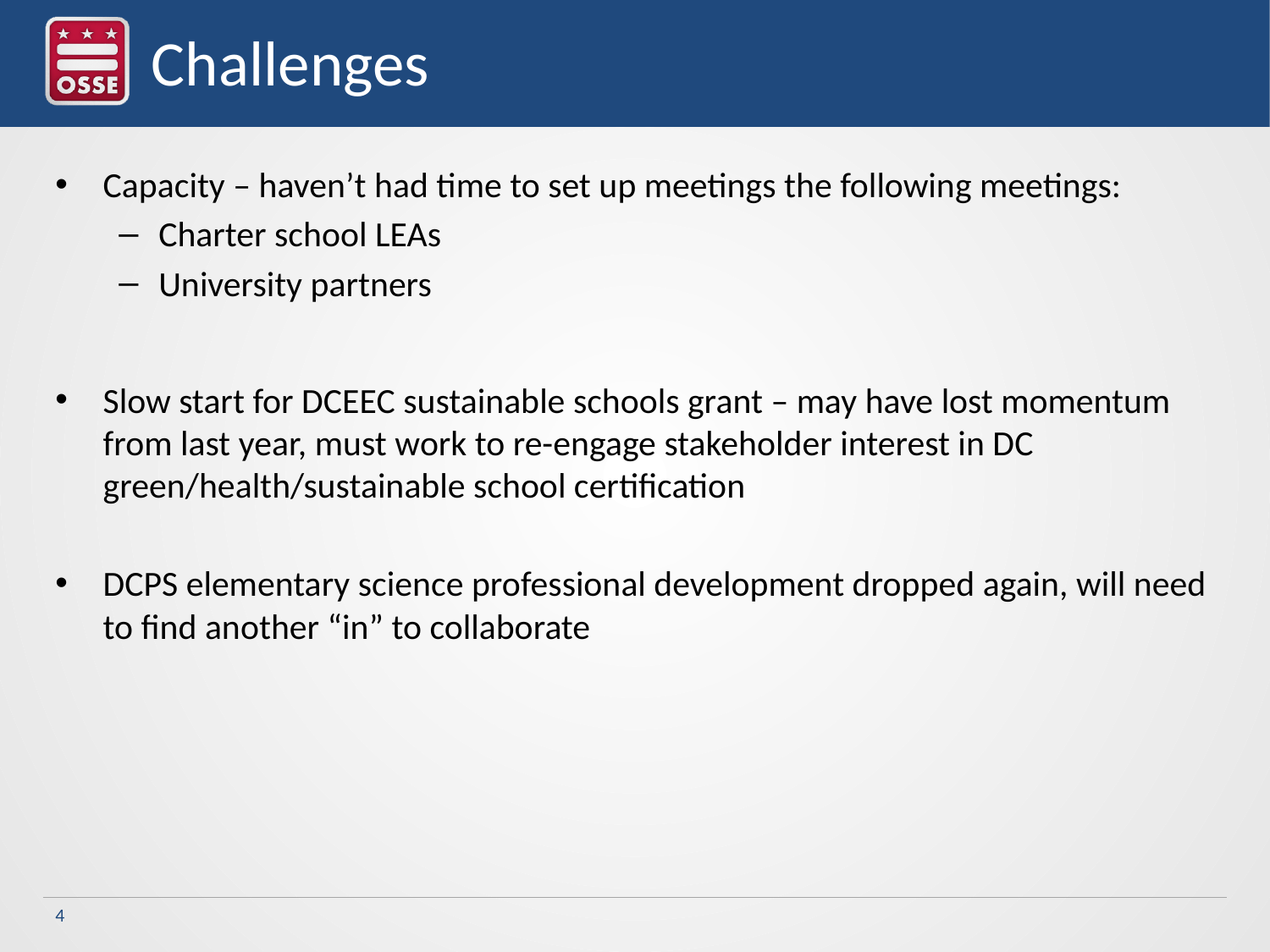

# Challenges
Capacity – haven’t had time to set up meetings the following meetings:
Charter school LEAs
University partners

Slow start for DCEEC sustainable schools grant – may have lost momentum from last year, must work to re-engage stakeholder interest in DC green/health/sustainable school certification

DCPS elementary science professional development dropped again, will need to find another “in” to collaborate
4